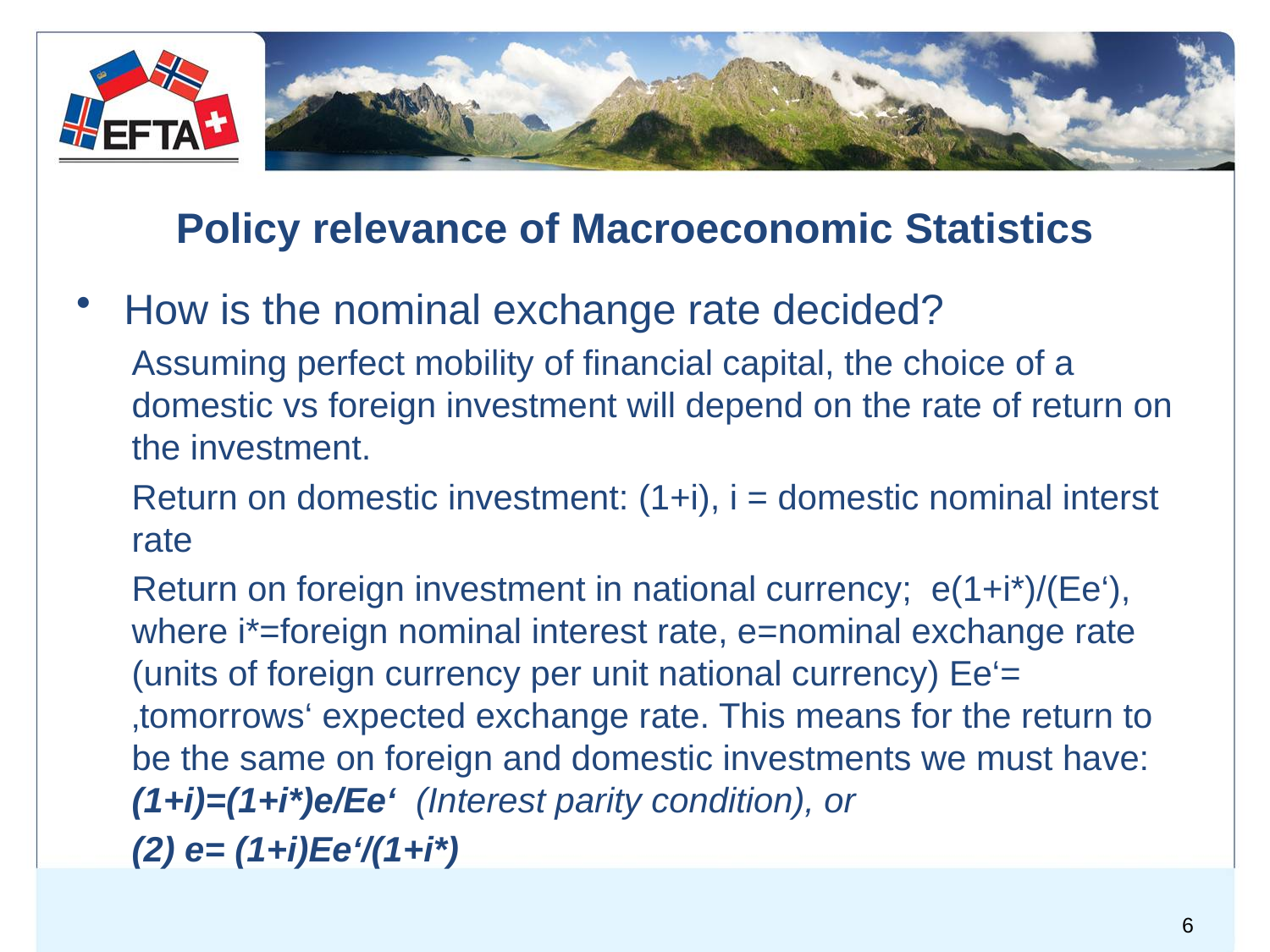

# Policy relevance of Macroeconomic Statistics
How is the nominal exchange rate decided?
Assuming perfect mobility of financial capital, the choice of a domestic vs foreign investment will depend on the rate of return on the investment.
Return on domestic investment: (1+i), i = domestic nominal interst rate
Return on foreign investment in national currency;  e(1+i*)/(Ee‘), where i*=foreign nominal interest rate, e=nominal exchange rate (units of foreign currency per unit national currency) Ee‘= ‚tomorrows‘ expected exchange rate. This means for the return to be the same on foreign and domestic investments we must have:  (1+i)=(1+i*)e/Ee‘  (Interest parity condition), or
(2) e= (1+i)Ee‘/(1+i*)
6